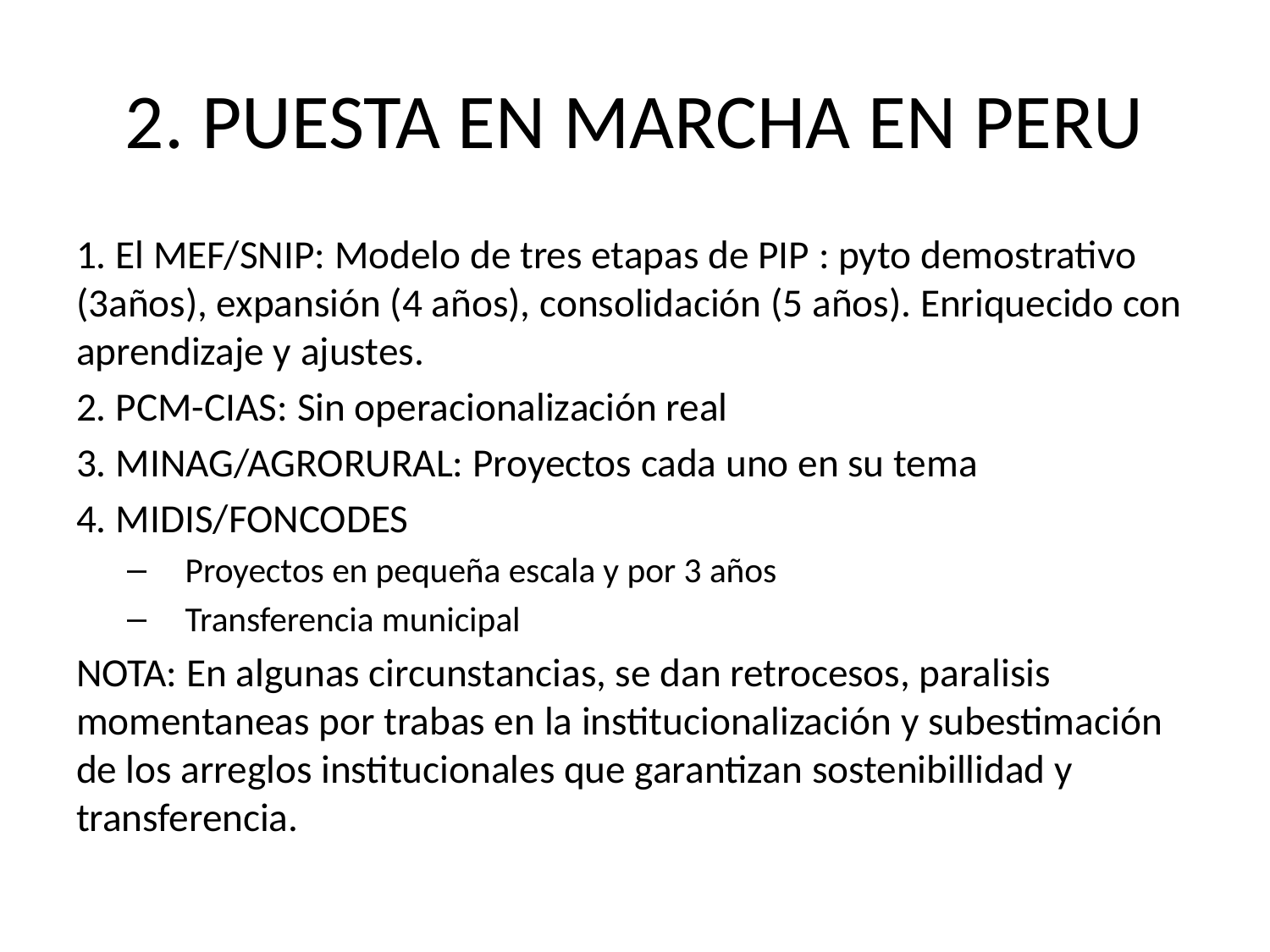

# 2. PUESTA EN MARCHA EN PERU
1. El MEF/SNIP: Modelo de tres etapas de PIP : pyto demostrativo (3años), expansión (4 años), consolidación (5 años). Enriquecido con aprendizaje y ajustes.
2. PCM-CIAS: Sin operacionalización real
3. MINAG/AGRORURAL: Proyectos cada uno en su tema
4. MIDIS/FONCODES
Proyectos en pequeña escala y por 3 años
Transferencia municipal
NOTA: En algunas circunstancias, se dan retrocesos, paralisis momentaneas por trabas en la institucionalización y subestimación de los arreglos institucionales que garantizan sostenibillidad y transferencia.